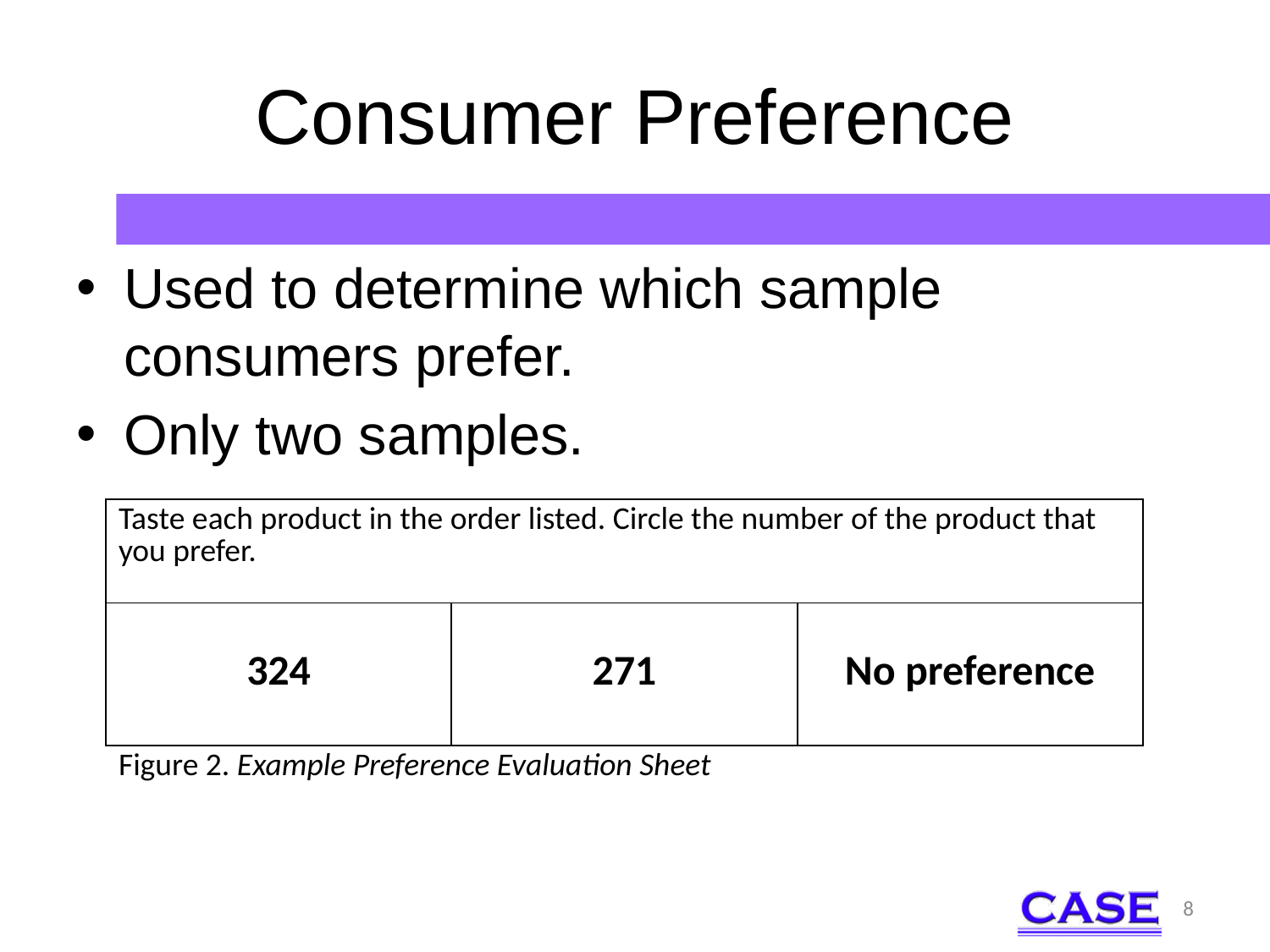

# Consumer Preference
Used to determine which sample consumers prefer.
Only two samples.

| Taste each product in the order listed. Circle the number of the product that you prefer. |  |  |
| --- | --- | --- |
| 324 | 271 | No preference |
| Figure 2. Example Preference Evaluation Sheet |  |  |
8